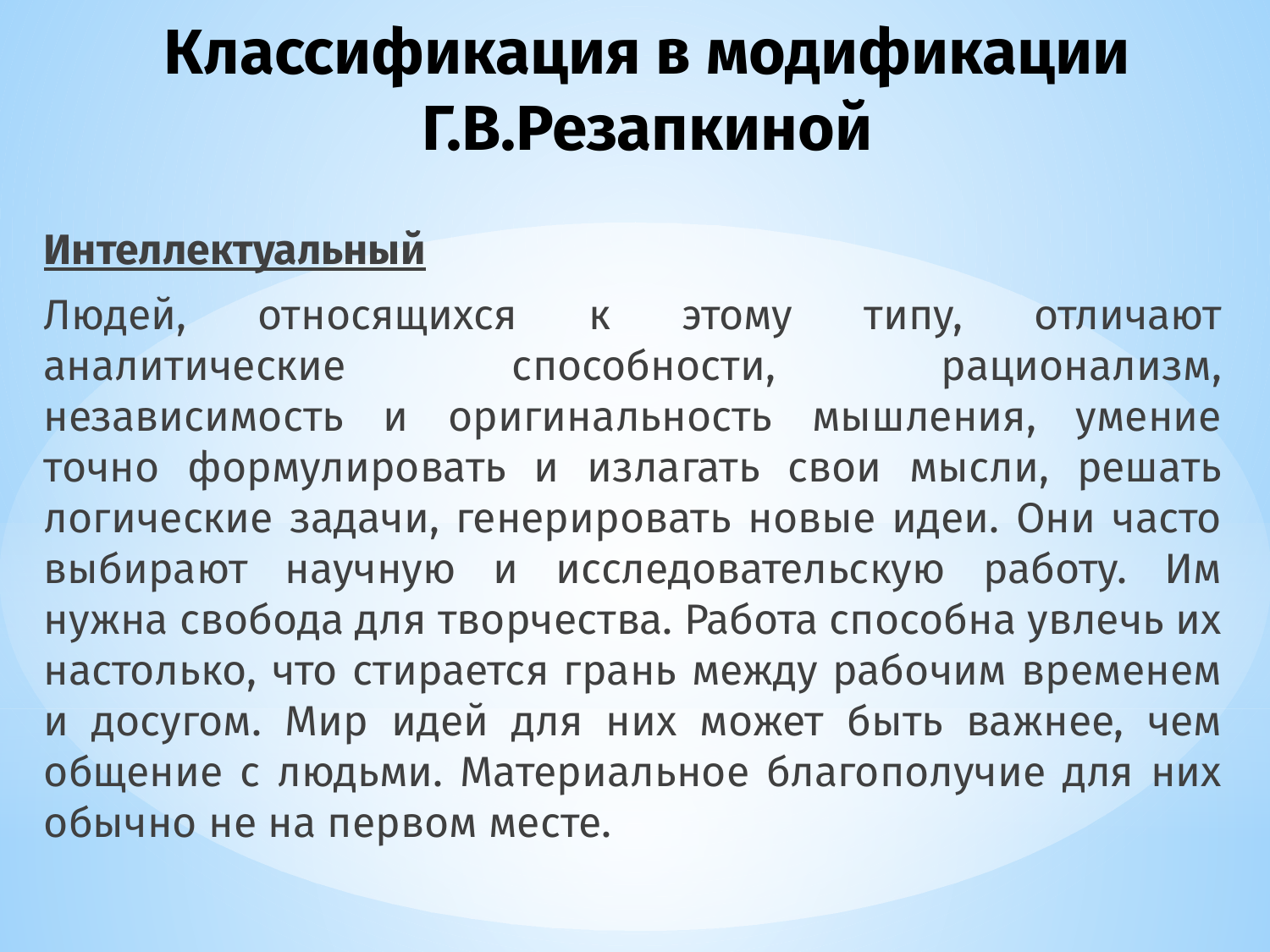

# Классификация в модификации Г.В.Резапкиной
Интеллектуальный
Людей, относящихся к этому типу, отличают аналитические способности, рационализм, независимость и оригинальность мышления, умение точно формулировать и излагать свои мысли, решать логические задачи, генерировать новые идеи. Они часто выбирают научную и исследовательскую работу. Им нужна свобода для творчества. Работа способна увлечь их настолько, что стирается грань между рабочим временем и досугом. Мир идей для них может быть важнее, чем общение с людьми. Материальное благополучие для них обычно не на первом месте.